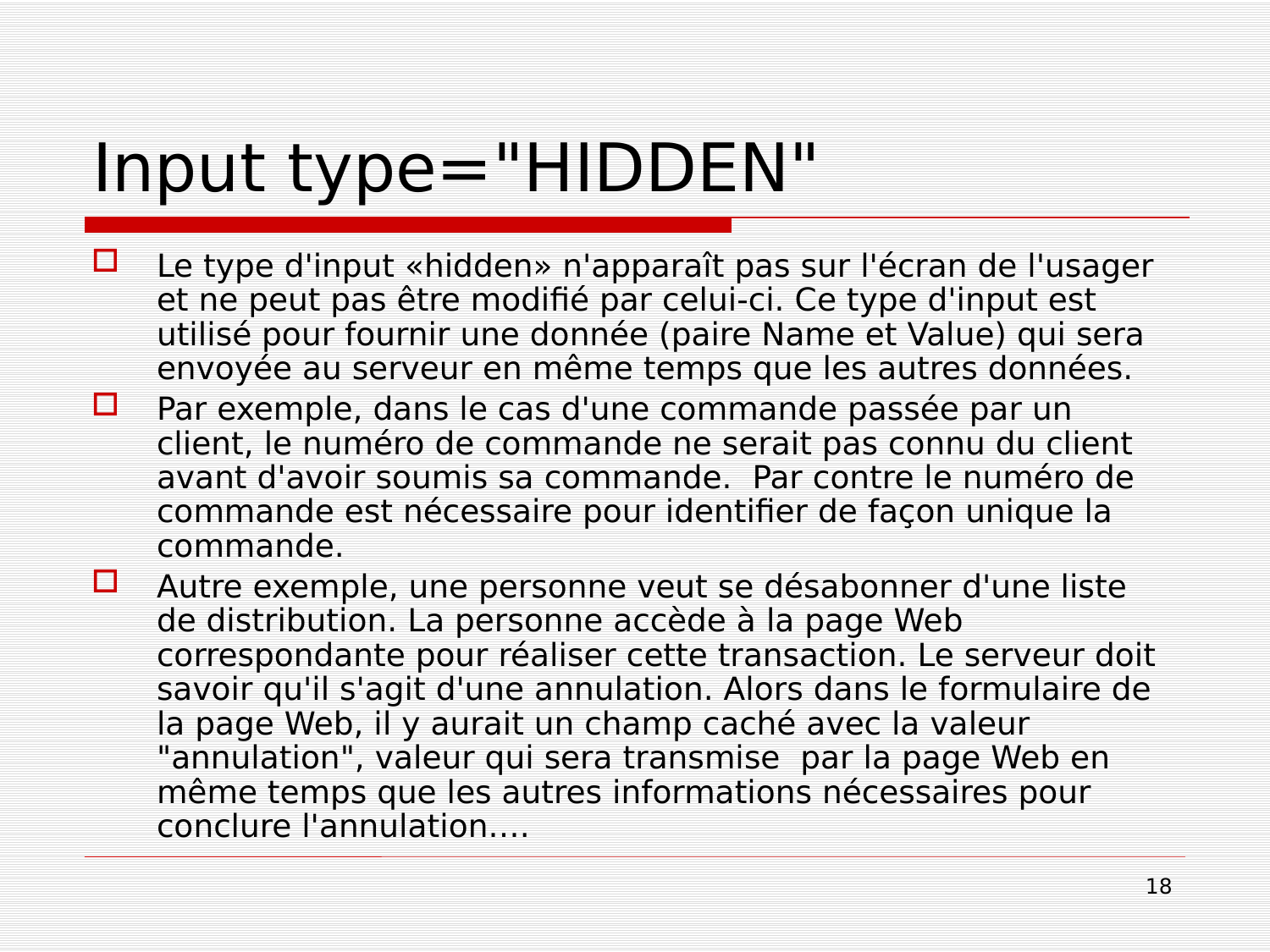

# Input type="HIDDEN"
Le type d'input «hidden» n'apparaît pas sur l'écran de l'usager et ne peut pas être modifié par celui-ci. Ce type d'input est utilisé pour fournir une donnée (paire Name et Value) qui sera envoyée au serveur en même temps que les autres données.
Par exemple, dans le cas d'une commande passée par un client, le numéro de commande ne serait pas connu du client avant d'avoir soumis sa commande.  Par contre le numéro de commande est nécessaire pour identifier de façon unique la commande.
Autre exemple, une personne veut se désabonner d'une liste de distribution. La personne accède à la page Web correspondante pour réaliser cette transaction. Le serveur doit savoir qu'il s'agit d'une annulation. Alors dans le formulaire de la page Web, il y aurait un champ caché avec la valeur "annulation", valeur qui sera transmise  par la page Web en même temps que les autres informations nécessaires pour conclure l'annulation….
18